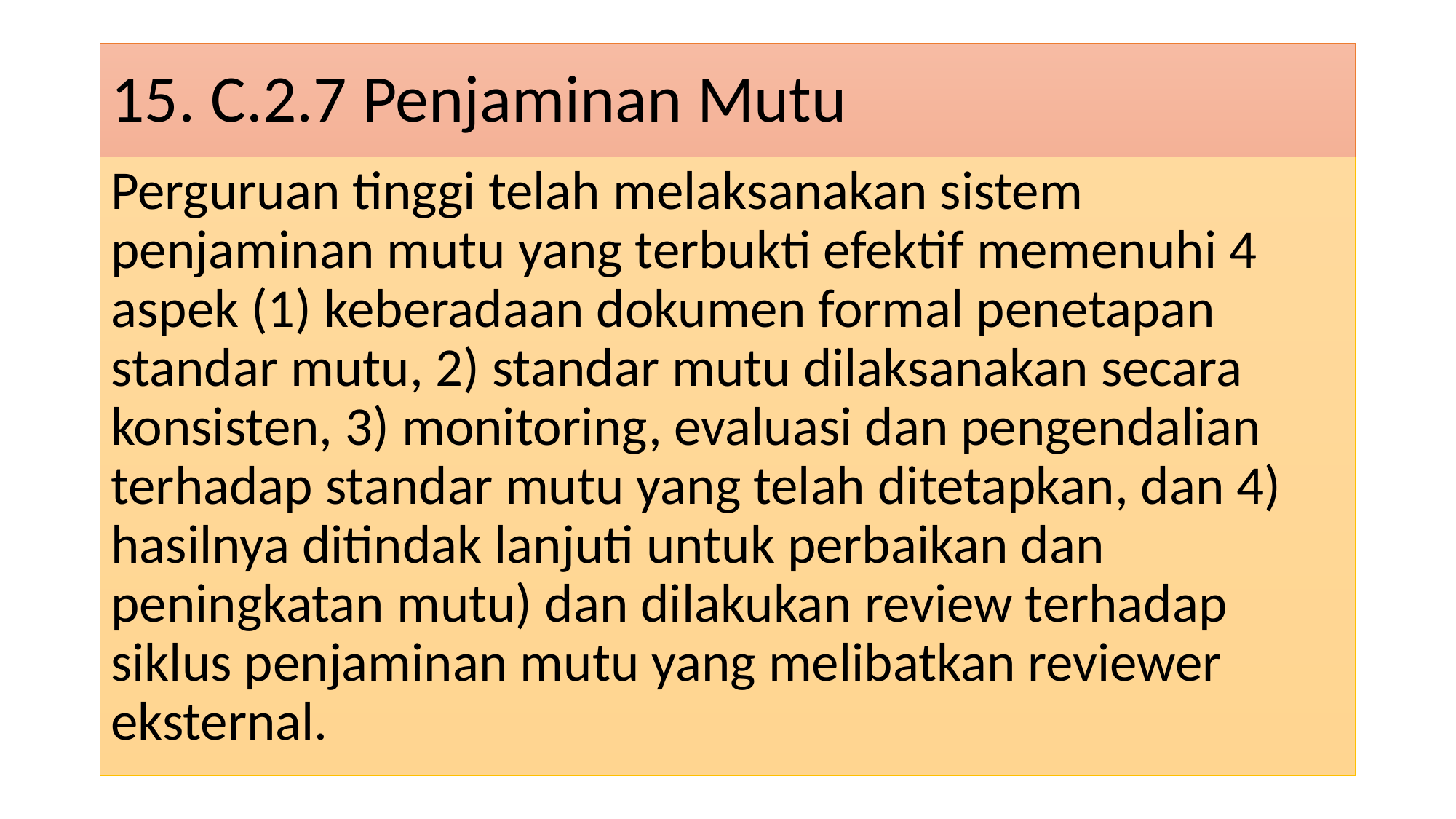

# 15. C.2.7 Penjaminan Mutu
Perguruan tinggi telah melaksanakan sistem penjaminan mutu yang terbukti efektif memenuhi 4 aspek (1) keberadaan dokumen formal penetapan standar mutu, 2) standar mutu dilaksanakan secara konsisten, 3) monitoring, evaluasi dan pengendalian terhadap standar mutu yang telah ditetapkan, dan 4) hasilnya ditindak lanjuti untuk perbaikan dan peningkatan mutu) dan dilakukan review terhadap siklus penjaminan mutu yang melibatkan reviewer eksternal.